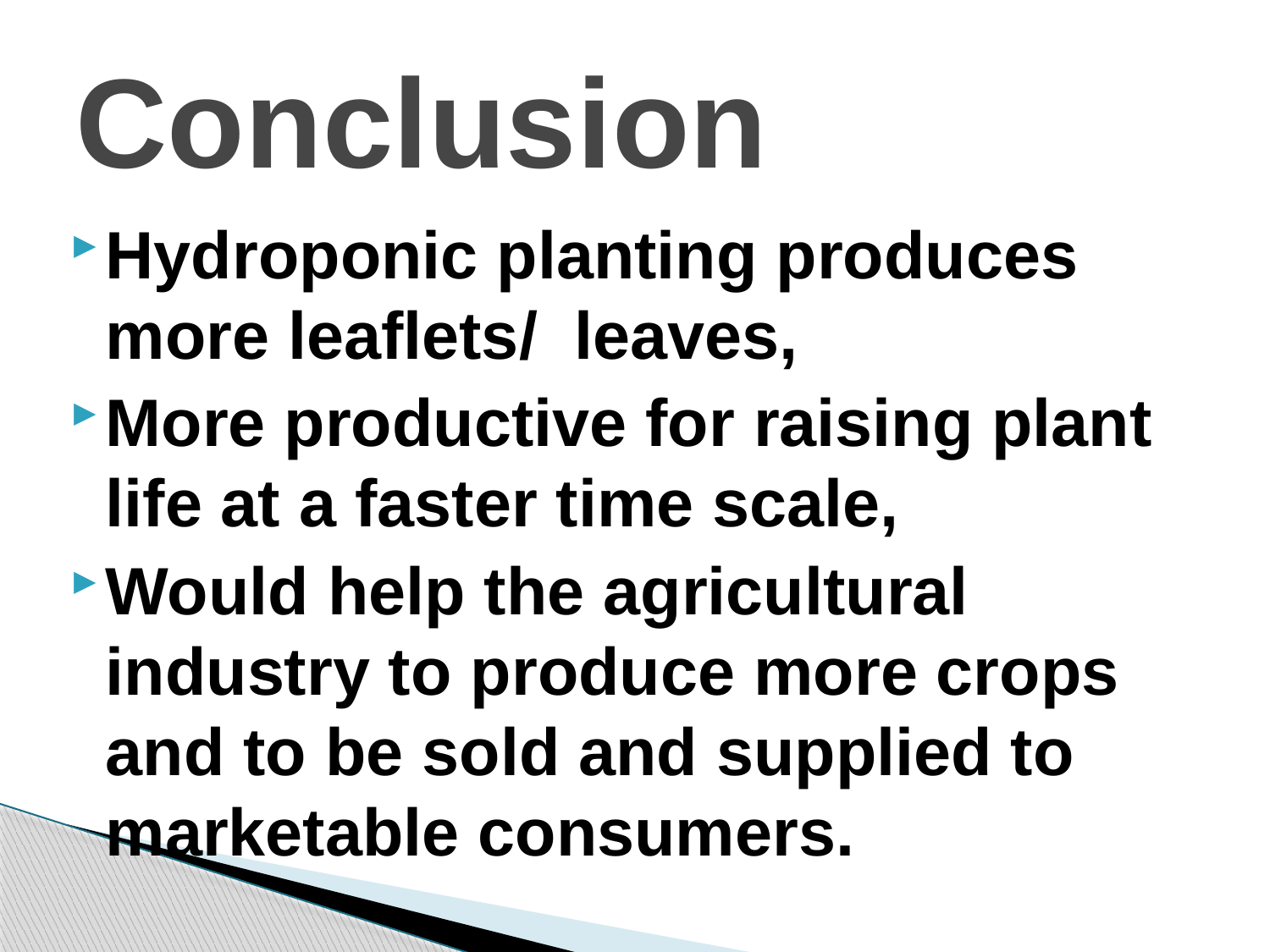

# Conclusion
Hydroponic planting produces more leaflets/  leaves,
More productive for raising plant life at a faster time scale,
Would help the agricultural industry to produce more crops and to be sold and supplied to marketable consumers.